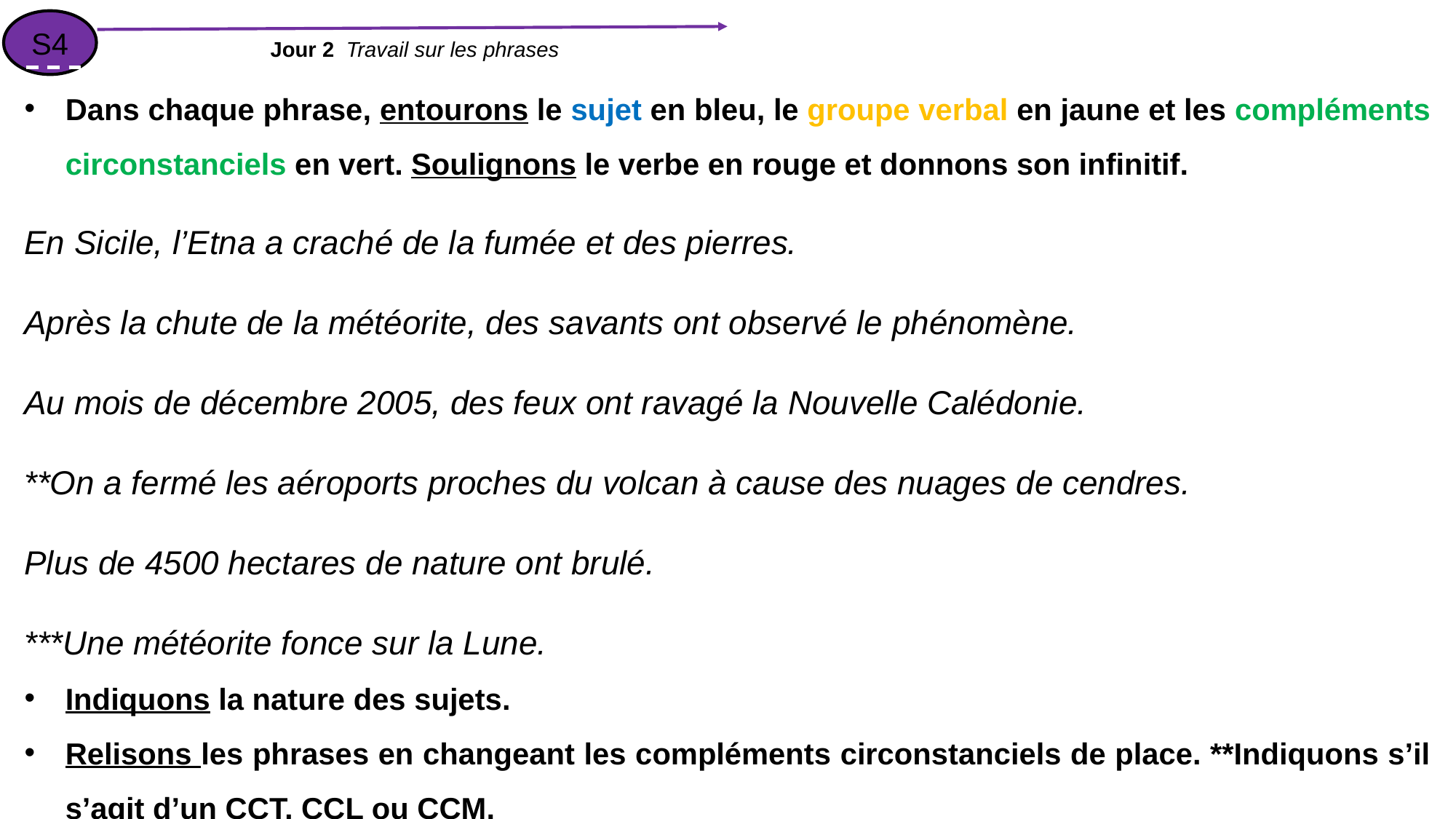

S4
Jour 2  Travail sur les phrases
Dans chaque phrase, entourons le sujet en bleu, le groupe verbal en jaune et les compléments circonstanciels en vert. Soulignons le verbe en rouge et donnons son infinitif.
En Sicile, l’Etna a craché de la fumée et des pierres.
Après la chute de la météorite, des savants ont observé le phénomène.
Au mois de décembre 2005, des feux ont ravagé la Nouvelle Calédonie.
**On a fermé les aéroports proches du volcan à cause des nuages de cendres.
Plus de 4500 hectares de nature ont brulé.
***Une météorite fonce sur la Lune.
Indiquons la nature des sujets.
Relisons les phrases en changeant les compléments circonstanciels de place. **Indiquons s’il s’agit d’un CCT, CCL ou CCM.